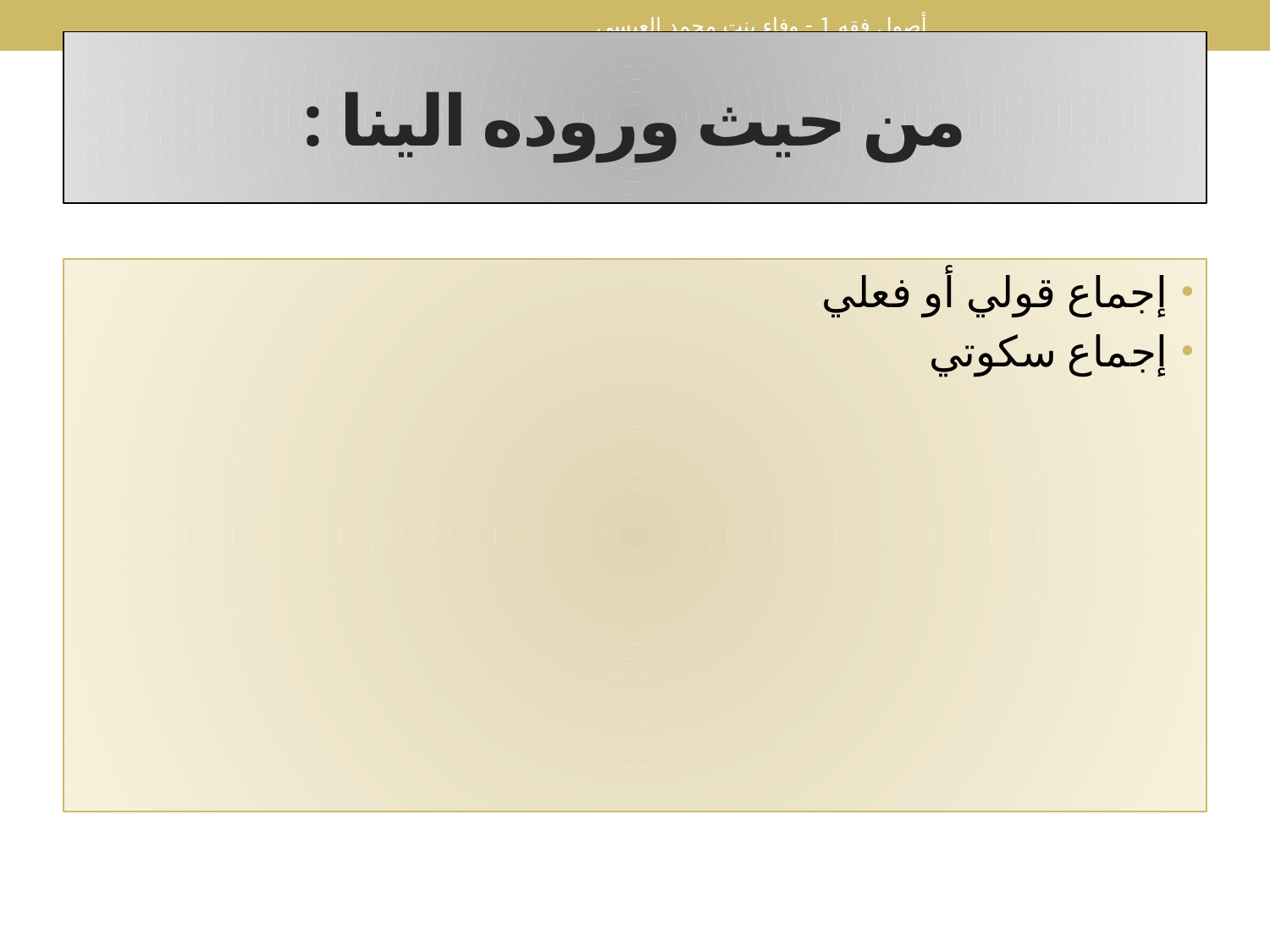

أصول فقه 1 - وفاء بنت محمد العيسى
# من حيث وروده الينا :
إجماع قولي أو فعلي
إجماع سكوتي